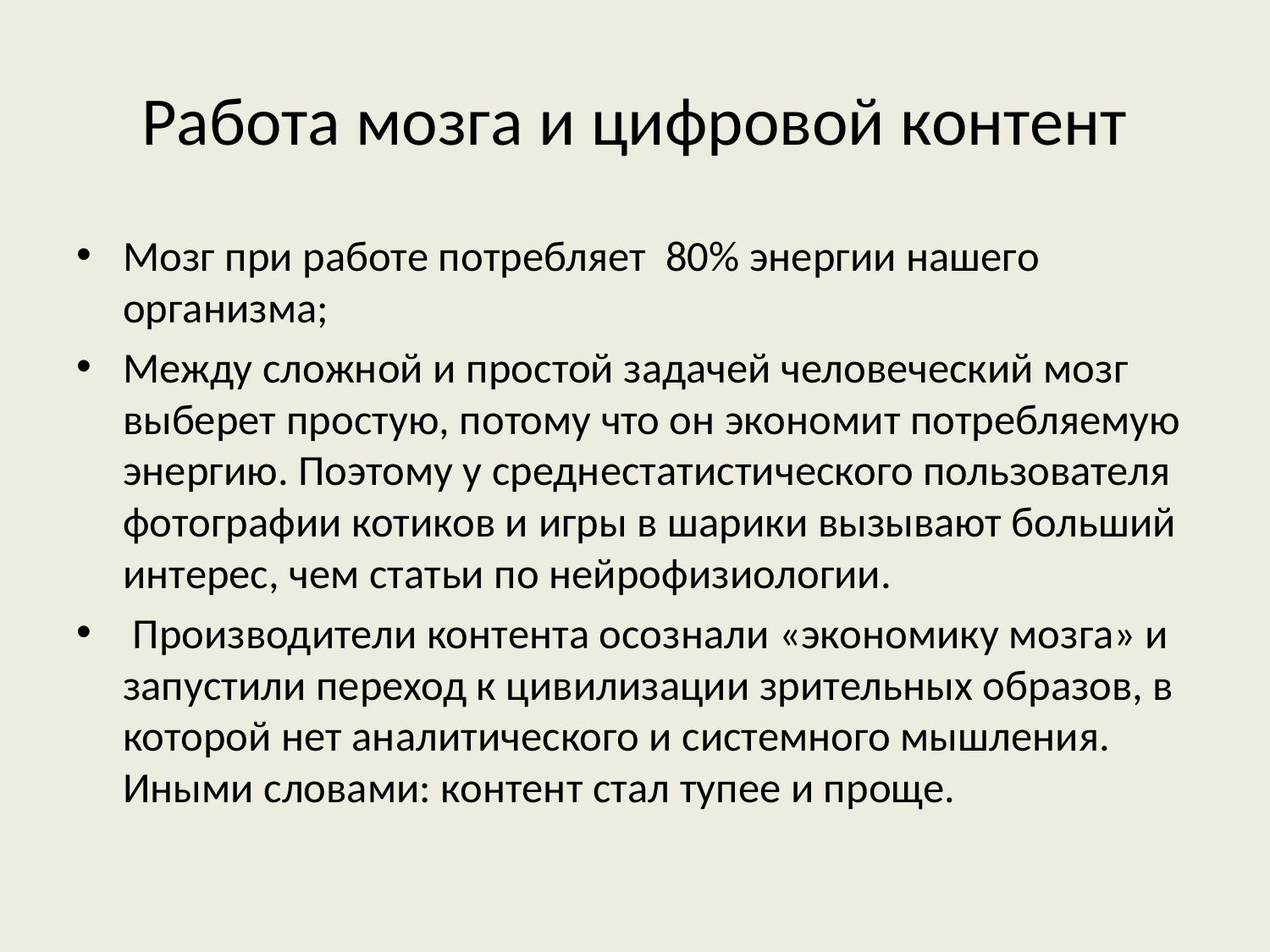

# Работа мозга и цифровой контент
Мозг при работе потребляет  80% энергии нашего организма;
Между сложной и простой задачей человеческий мозг выберет простую, потому что он экономит потребляемую энергию. Поэтому у среднестатистического пользователя фотографии котиков и игры в шарики вызывают больший интерес, чем статьи по нейрофизиологии.
 Производители контента осознали «экономику мозга» и запустили переход к цивилизации зрительных образов, в которой нет аналитического и системного мышления. Иными словами: контент стал тупее и проще.